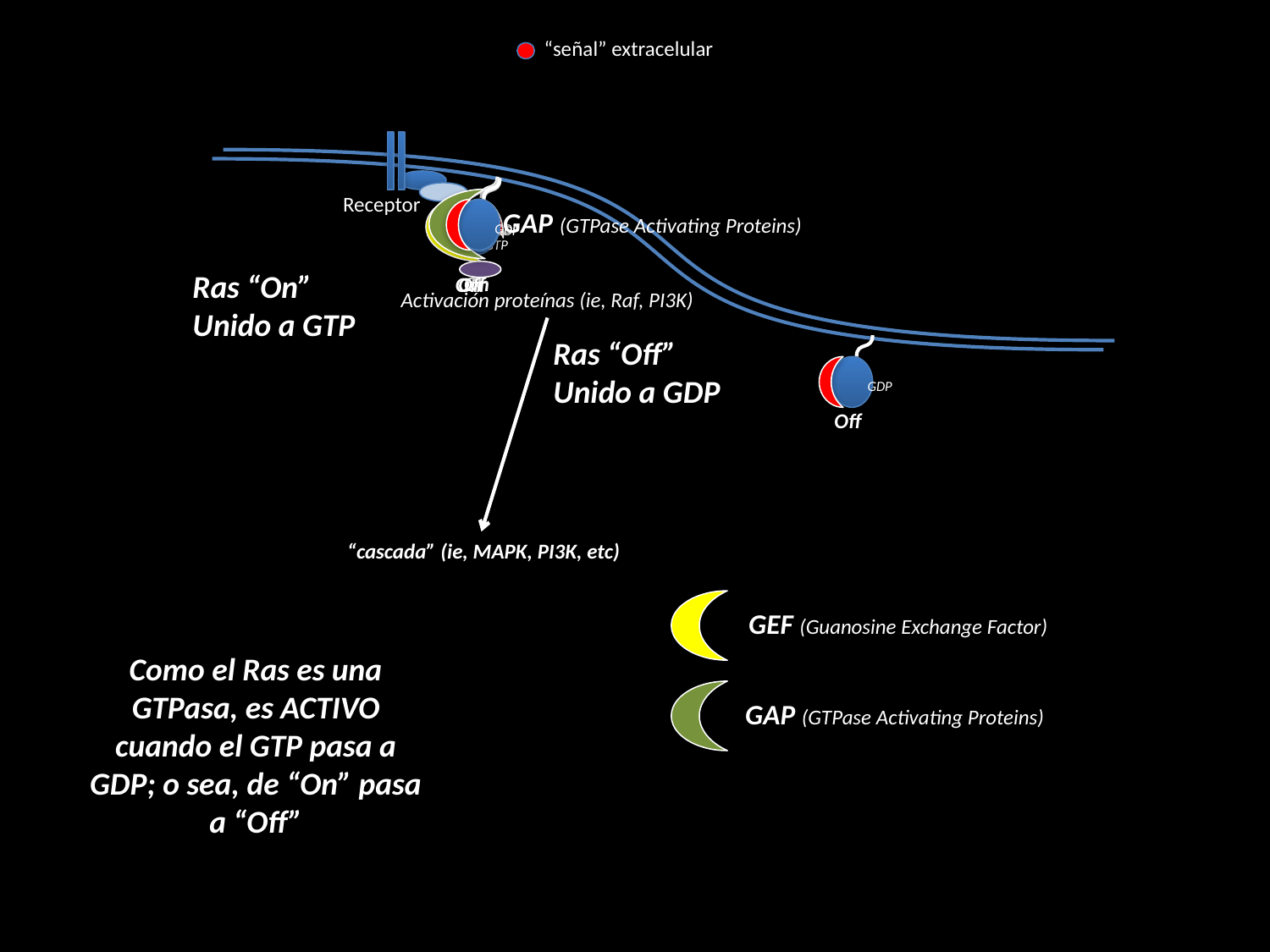

“señal” extracelular

Receptor

GAP (GTPase Activating Proteins)

GDP
GDP
GTP
Ras “On”
Unido a GTP

On
Off
Off
Activación proteínas (ie, Raf, PI3K)
Ras “Off”
Unido a GDP

GDP
Off
“cascada” (ie, MAPK, PI3K, etc)

GEF (Guanosine Exchange Factor)
Como el Ras es una GTPasa, es ACTIVO cuando el GTP pasa a GDP; o sea, de “On” pasa a “Off”

GAP (GTPase Activating Proteins)